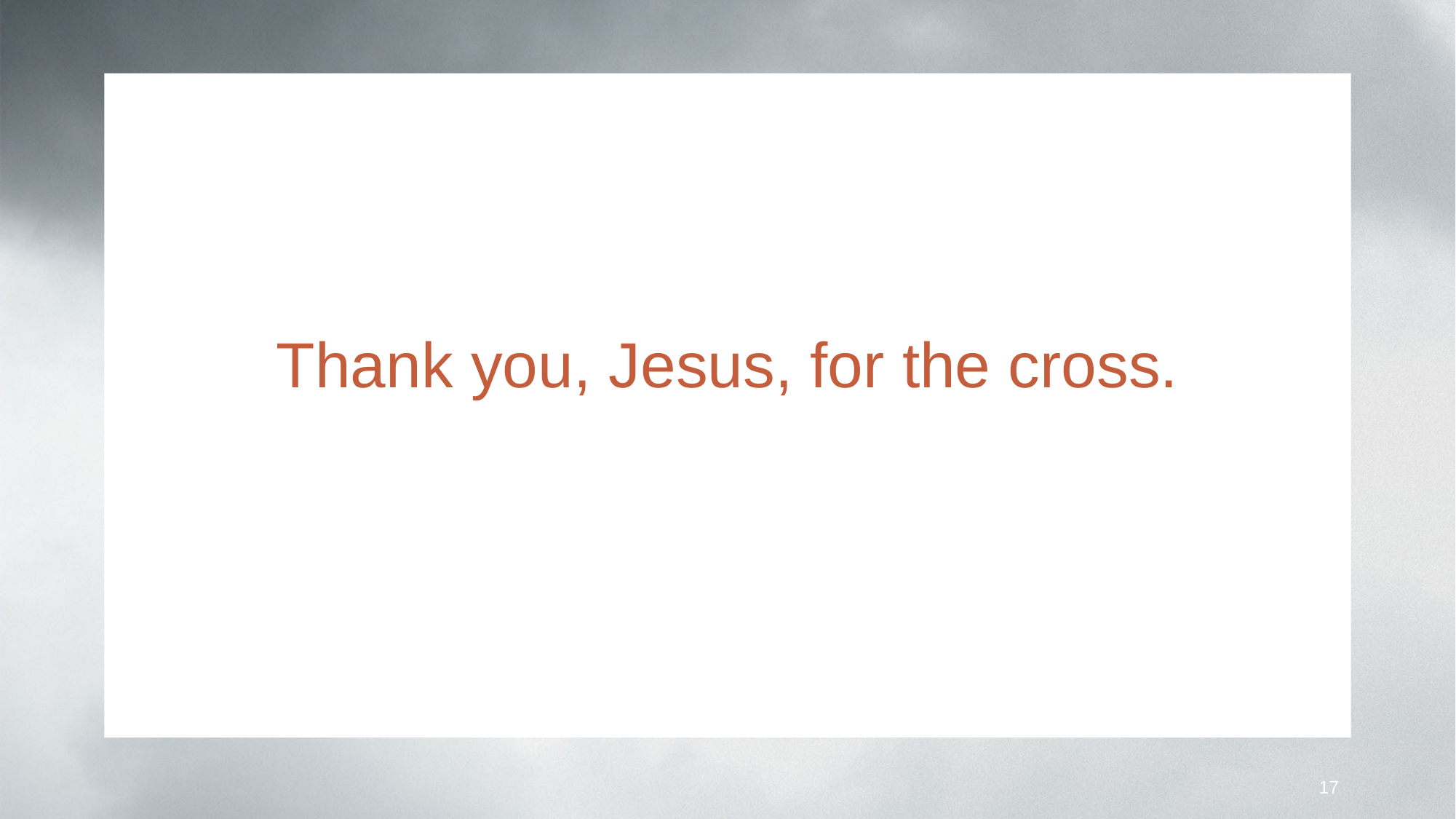

Thank you, Jesus, for the cross.
17